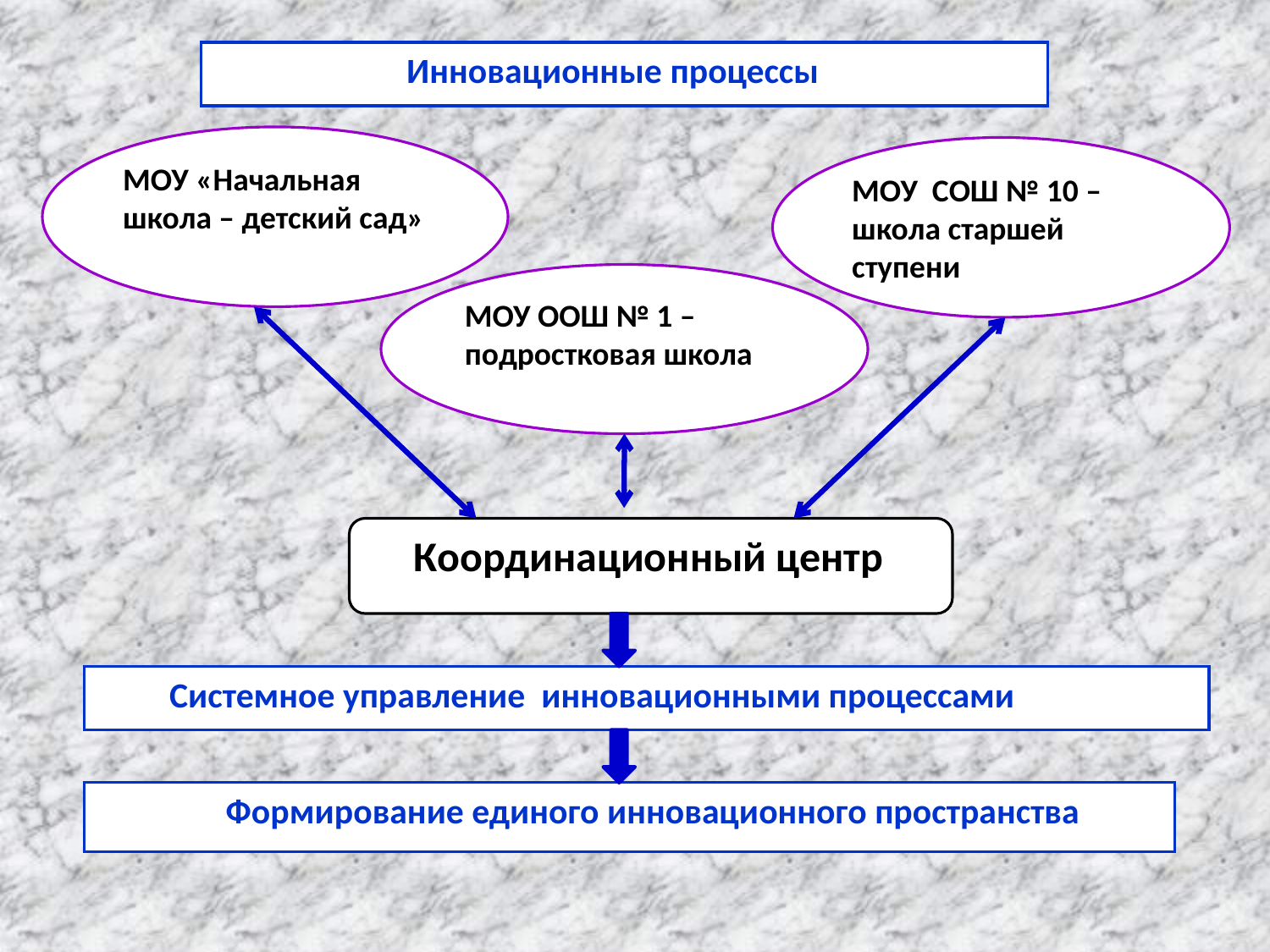

Инновационные процессы
МОУ «Начальная школа – детский сад»
МОУ  СОШ № 10 – школа старшей ступени
МОУ ООШ № 1 –    подростковая школа
     Координационный центр

         Системное управление  инновационными процессами

                Формирование единого инновационного пространства